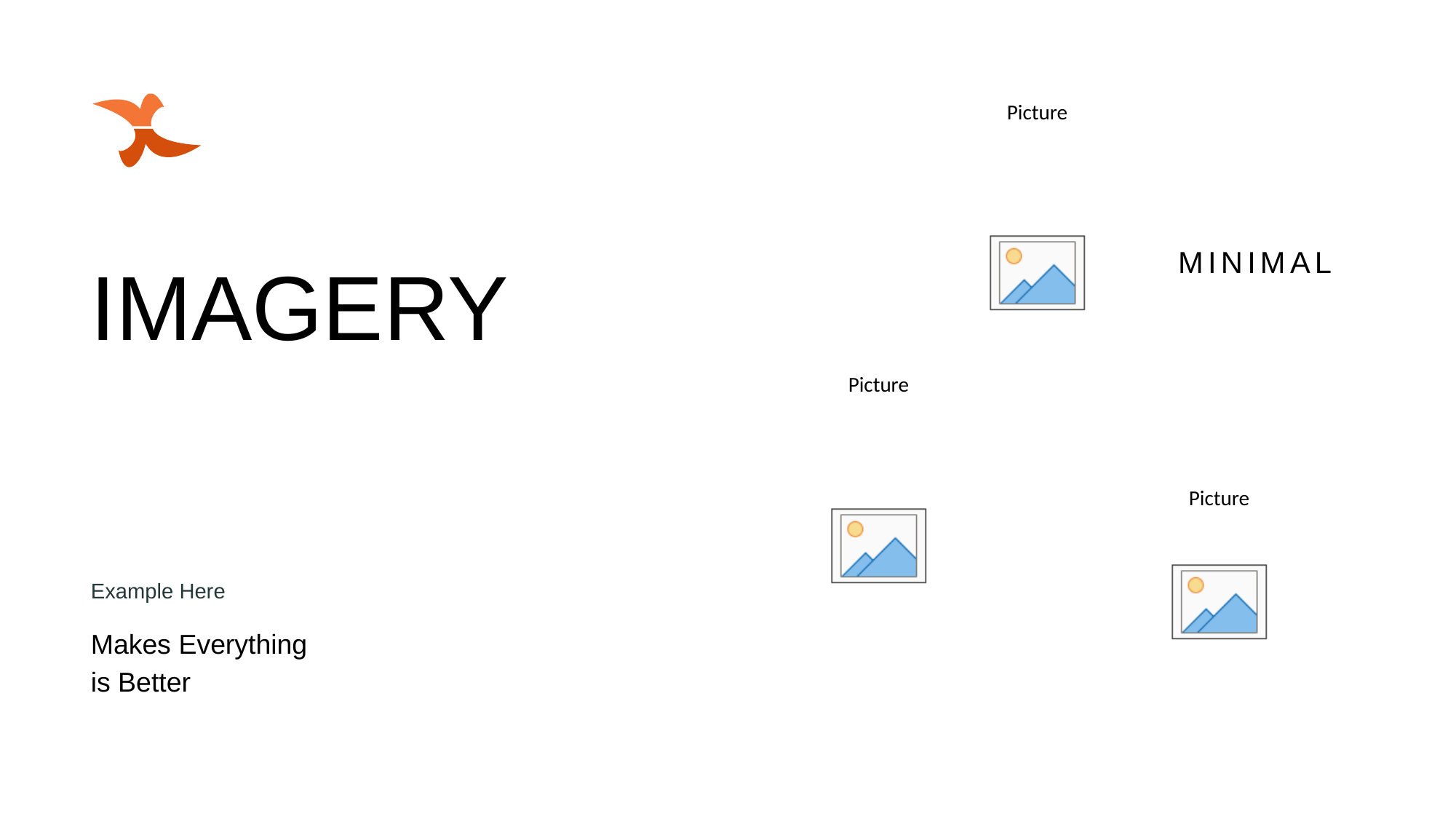

MINIMAL
IMAGERY

Example Here
Makes Everything
is Better